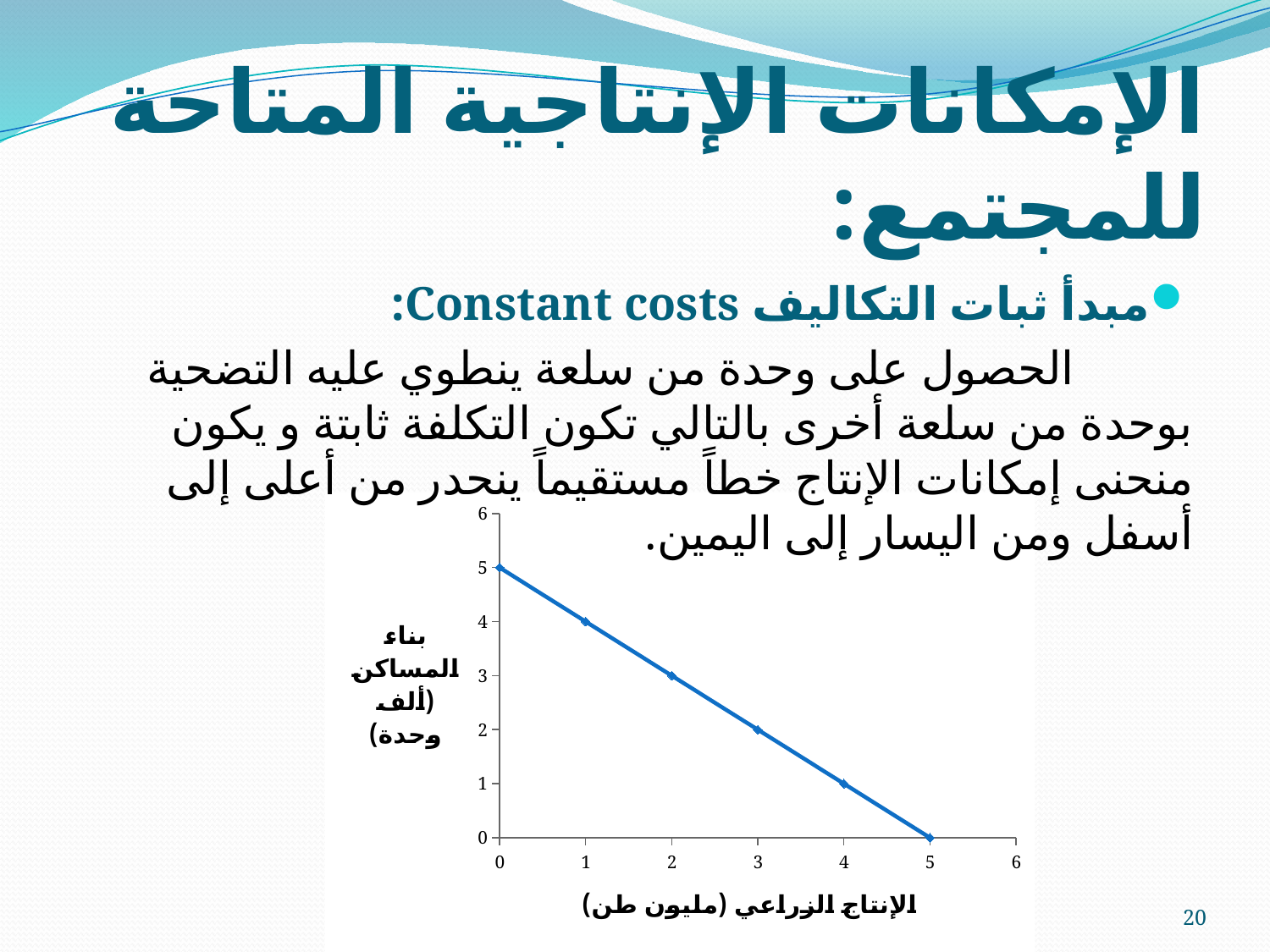

# الإمكانات الإنتاجية المتاحة للمجتمع:
مبدأ ثبات التكاليف Constant costs:
          الحصول على وحدة من سلعة ينطوي عليه التضحية بوحدة من سلعة أخرى بالتالي تكون التكلفة ثابتة و يكون منحنى إمكانات الإنتاج خطاً مستقيماً ينحدر من أعلى إلى أسفل ومن اليسار إلى اليمين.

### Chart

| Category |  |
|---|---|
20